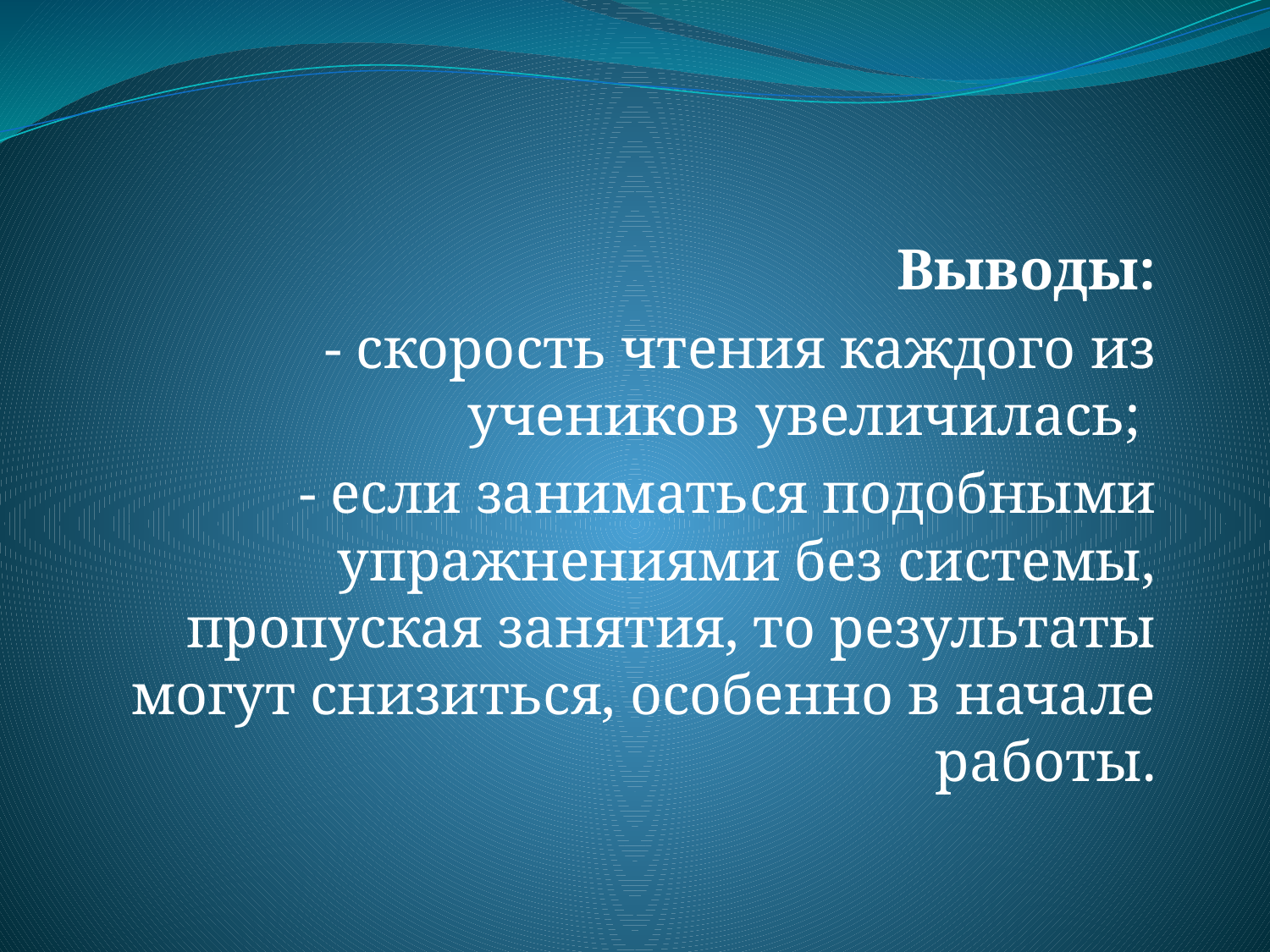

#
Выводы:
    - скорость чтения каждого из учеников увеличилась;
    - если заниматься подобными упражнениями без системы, пропуская занятия, то результаты могут снизиться, особенно в начале работы.